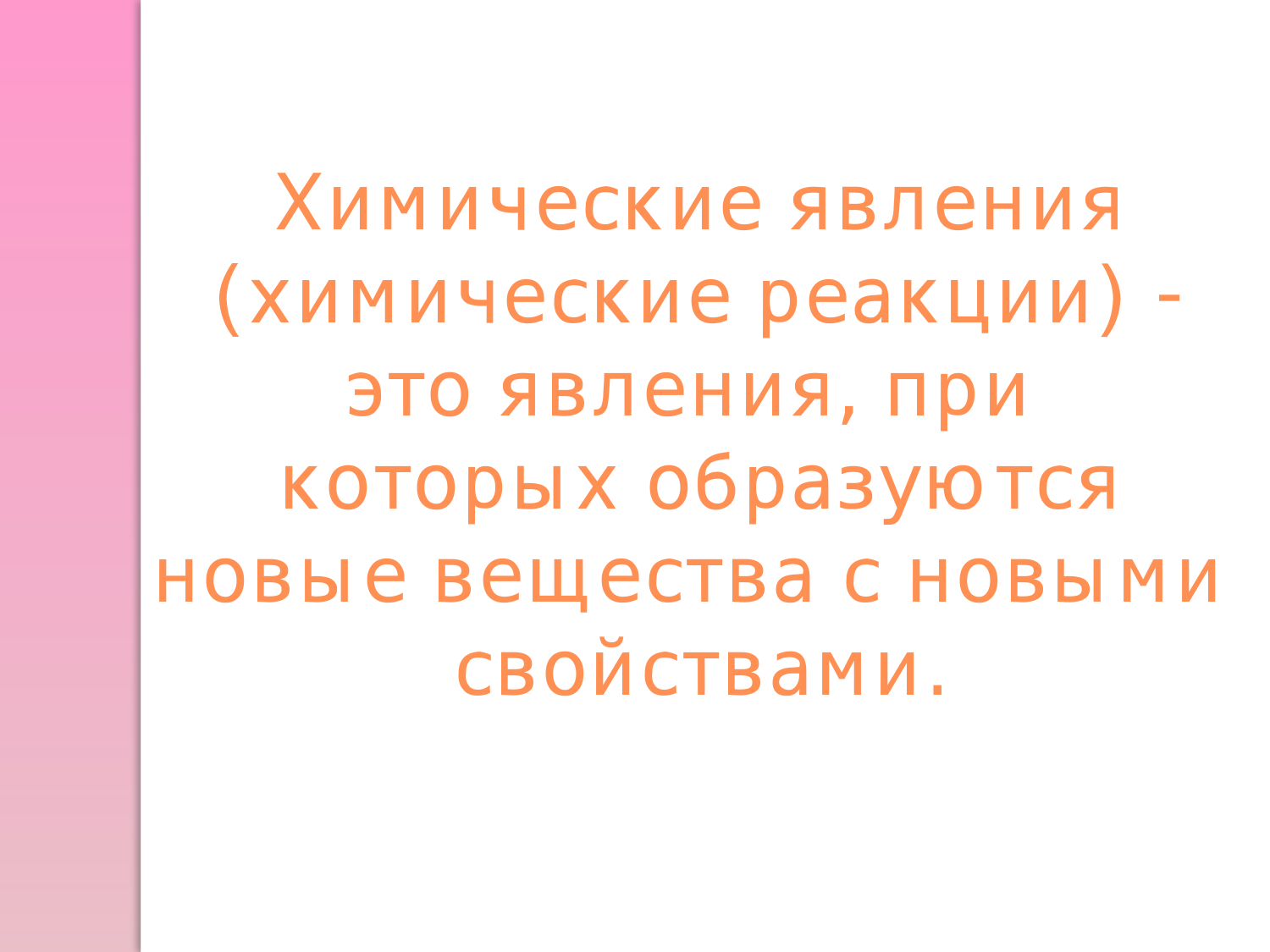

Химические явления
(химические реакции) -
это явления, при
которых образуются
новые вещества с новыми
свойствами.